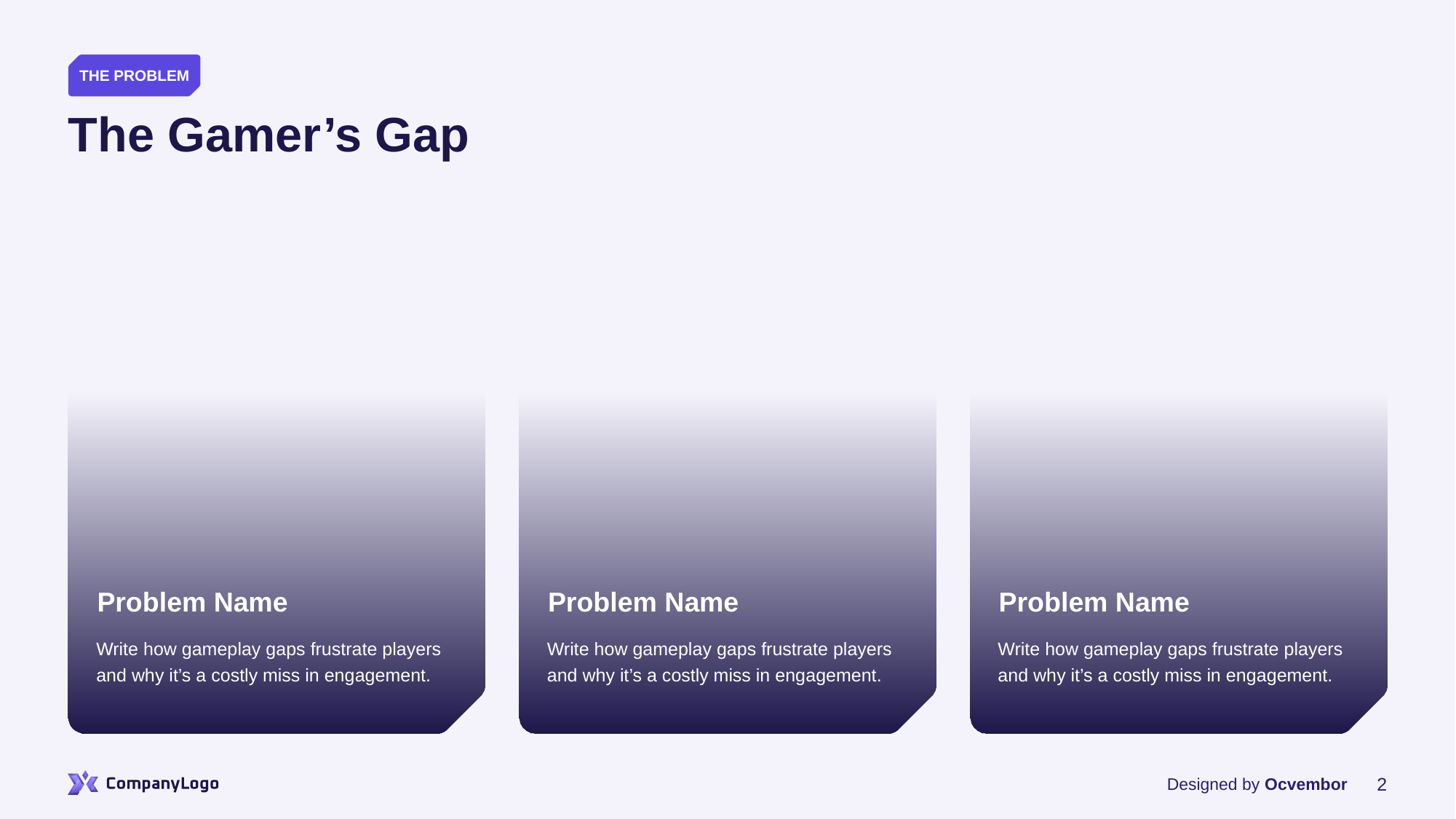

THE PROBLEM
# The Gamer’s Gap

Problem Name
Write how gameplay gaps frustrate players and why it’s a costly miss in engagement.
Problem Name
Write how gameplay gaps frustrate players and why it’s a costly miss in engagement.
Problem Name
Write how gameplay gaps frustrate players and why it’s a costly miss in engagement.